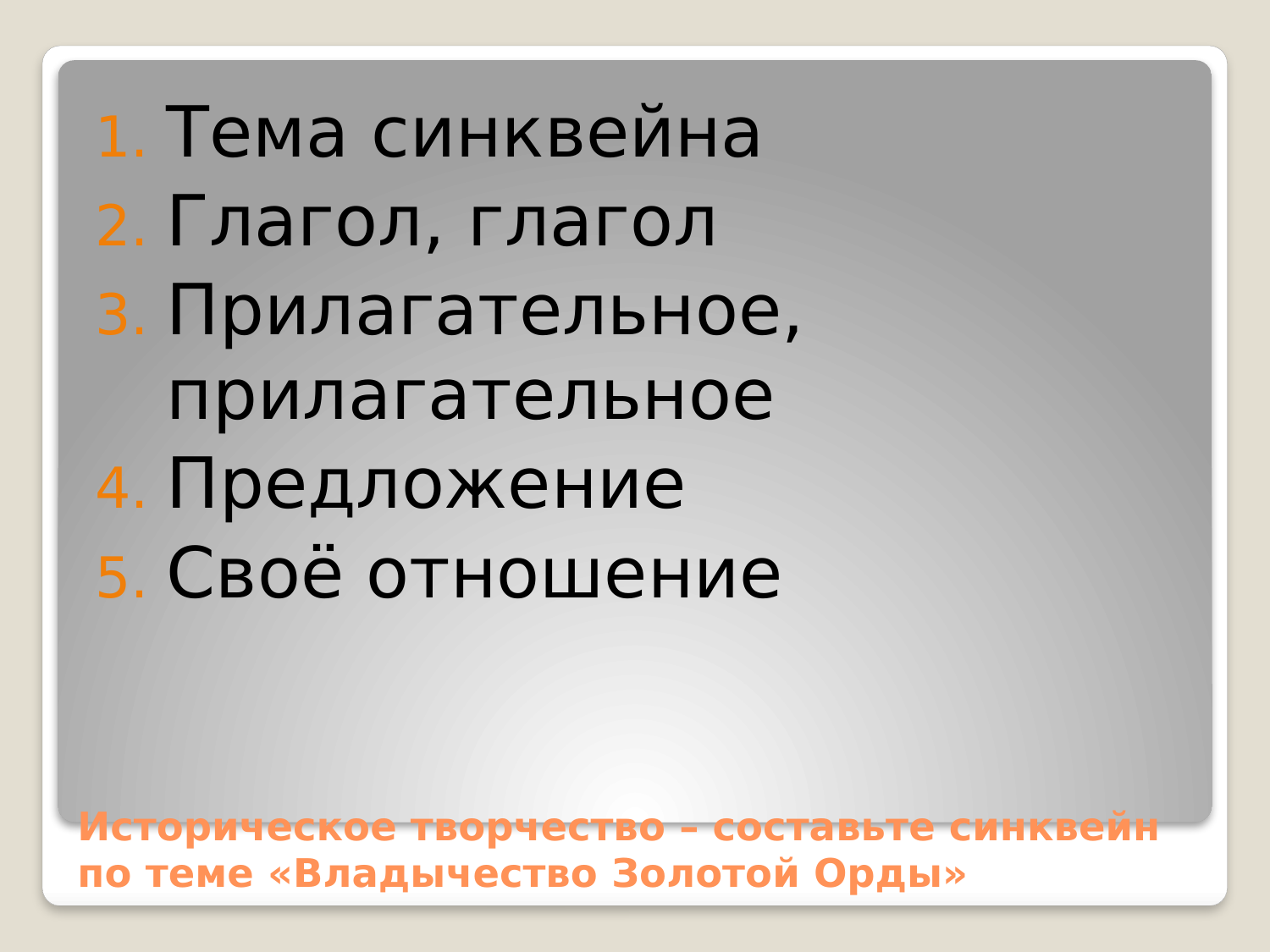

Тема синквейна
Глагол, глагол
Прилагательное, прилагательное
Предложение
Своё отношение

# Историческое творчество – составьте синквейн по теме «Владычество Золотой Орды»